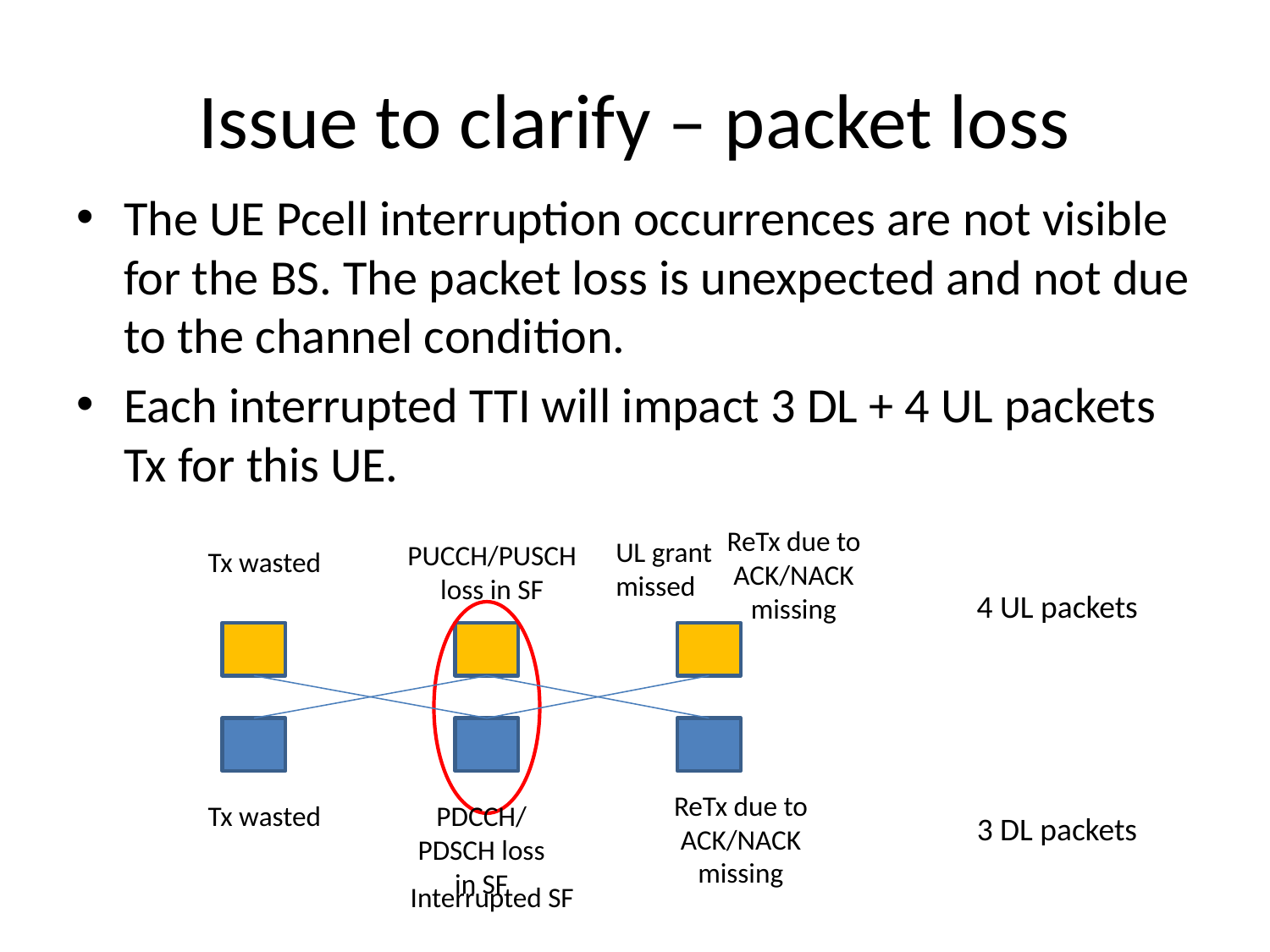

# Issue to clarify – packet loss
The UE Pcell interruption occurrences are not visible for the BS. The packet loss is unexpected and not due to the channel condition.
Each interrupted TTI will impact 3 DL + 4 UL packets Tx for this UE.
ReTx due to ACK/NACK missing
UL grant
missed
PUCCH/PUSCH loss in SF
Tx wasted
4 UL packets

ReTx due to ACK/NACK missing
Tx wasted
PDCCH/PDSCH loss in SF
3 DL packets
Interrupted SF